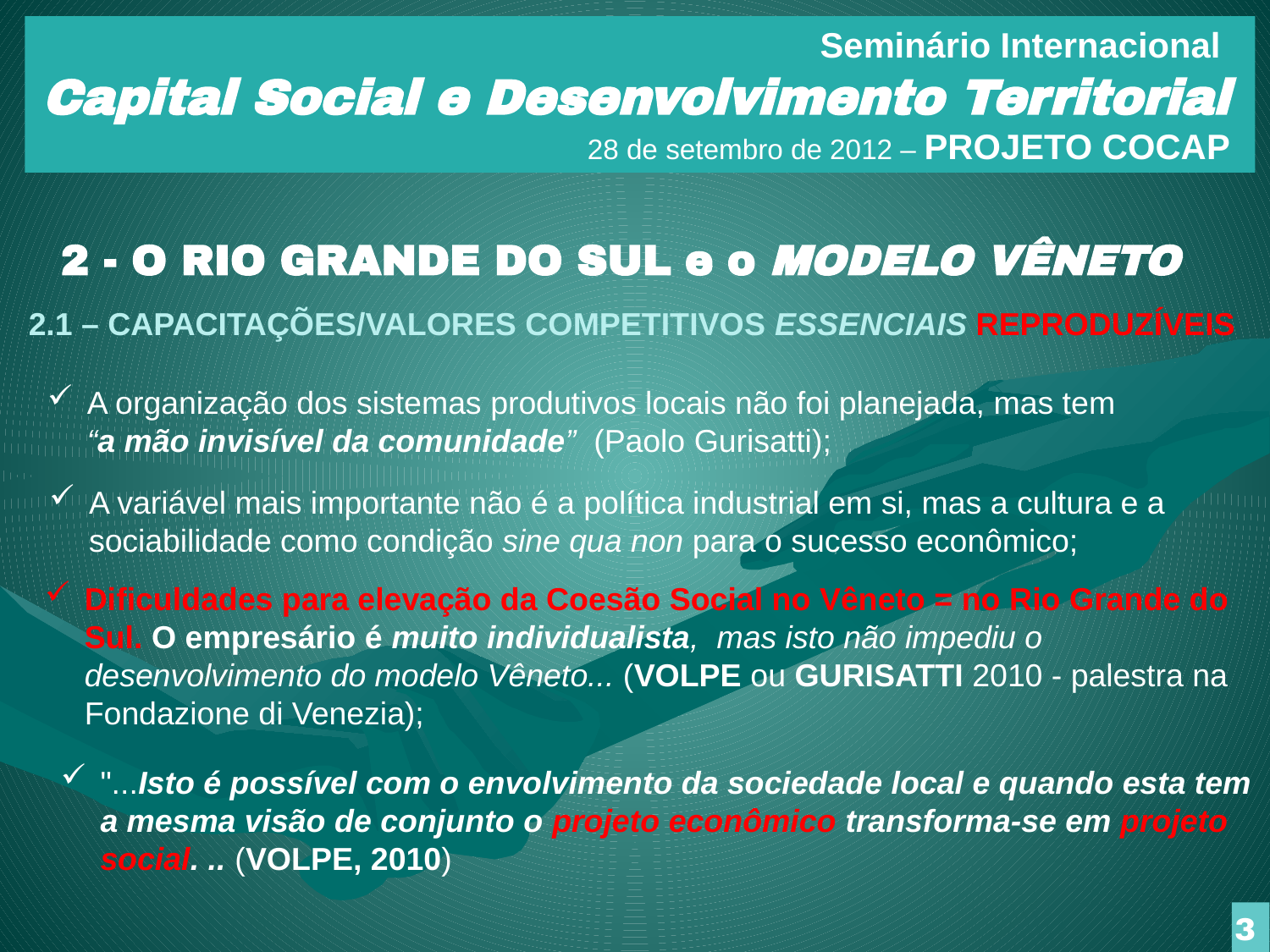

Seminário Internacional
Capital Social e Desenvolvimento Territorial
28 de setembro de 2012 – PROJETO COCAP
2 - O RIO GRANDE DO SUL e o MODELO VÊNETO
2.1 – CAPACITAÇÕES/VALORES COMPETITIVOS ESSENCIAIS REPRODUZÍVEIS

A organização dos sistemas produtivos locais não foi planejada, mas tem         “a mão invisível da comunidade”  (Paolo Gurisatti);
A variável mais importante não é a política industrial em si, mas a cultura e a sociabilidade como condição sine qua non para o sucesso econômico;
Dificuldades para elevação da Coesão Social no Vêneto = no Rio Grande do Sul. O empresário é muito individualista,  mas isto não impediu o desenvolvimento do modelo Vêneto... (VOLPE ou GURISATTI 2010 - palestra na Fondazione di Venezia);
"...Isto é possível com o envolvimento da sociedade local e quando esta tem a mesma visão de conjunto o projeto econômico transforma-se em projeto social. .. (VOLPE, 2010)
3